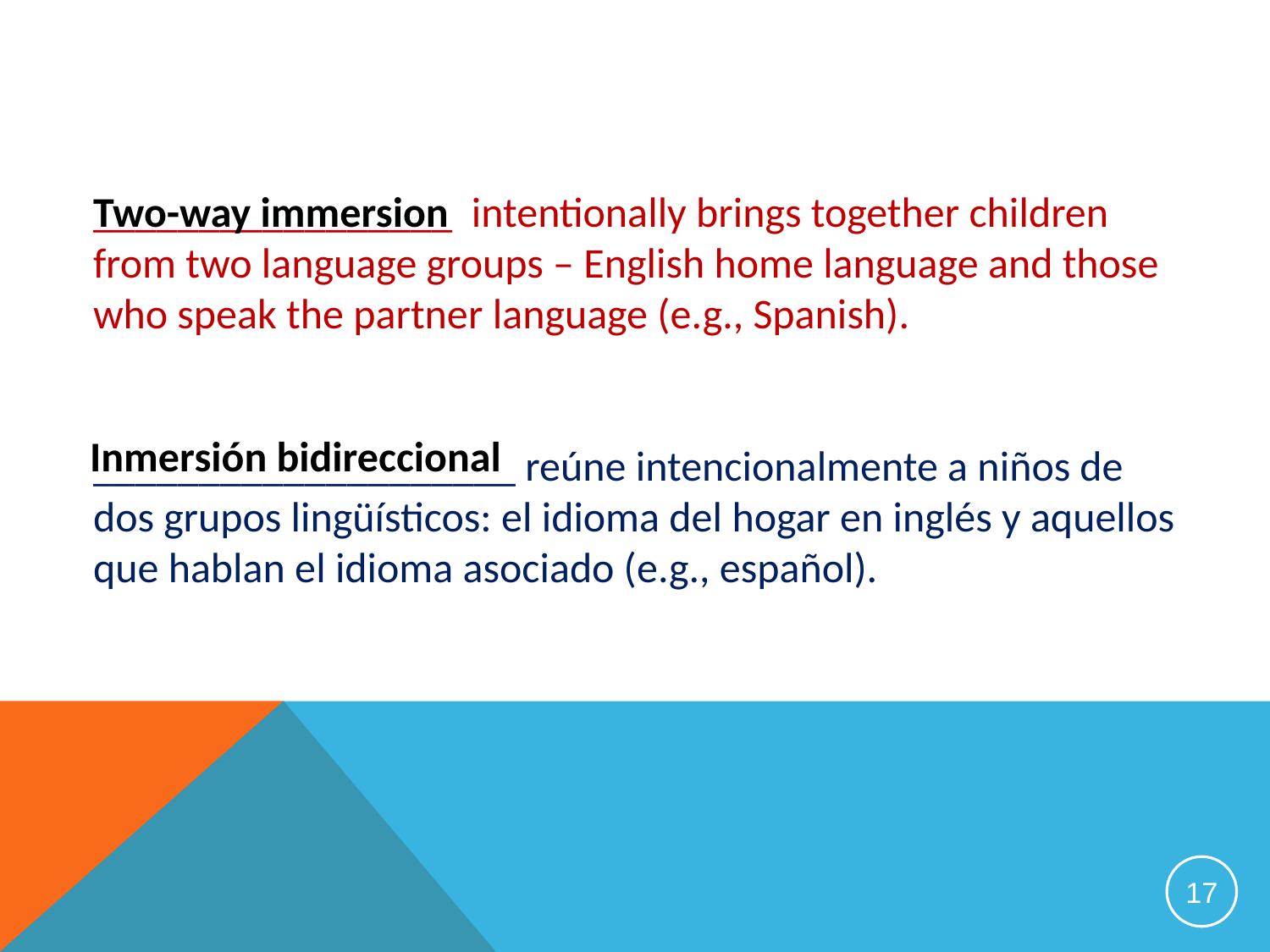

_________________  intentionally brings together children from two language groups – English home language and those who speak the partner language (e.g., Spanish).

____________________ reúne intencionalmente a niños de dos grupos lingüísticos: el idioma del hogar en inglés y aquellos que hablan el idioma asociado (e.g., español).
Two-way immersion
Inmersión bidireccional
17